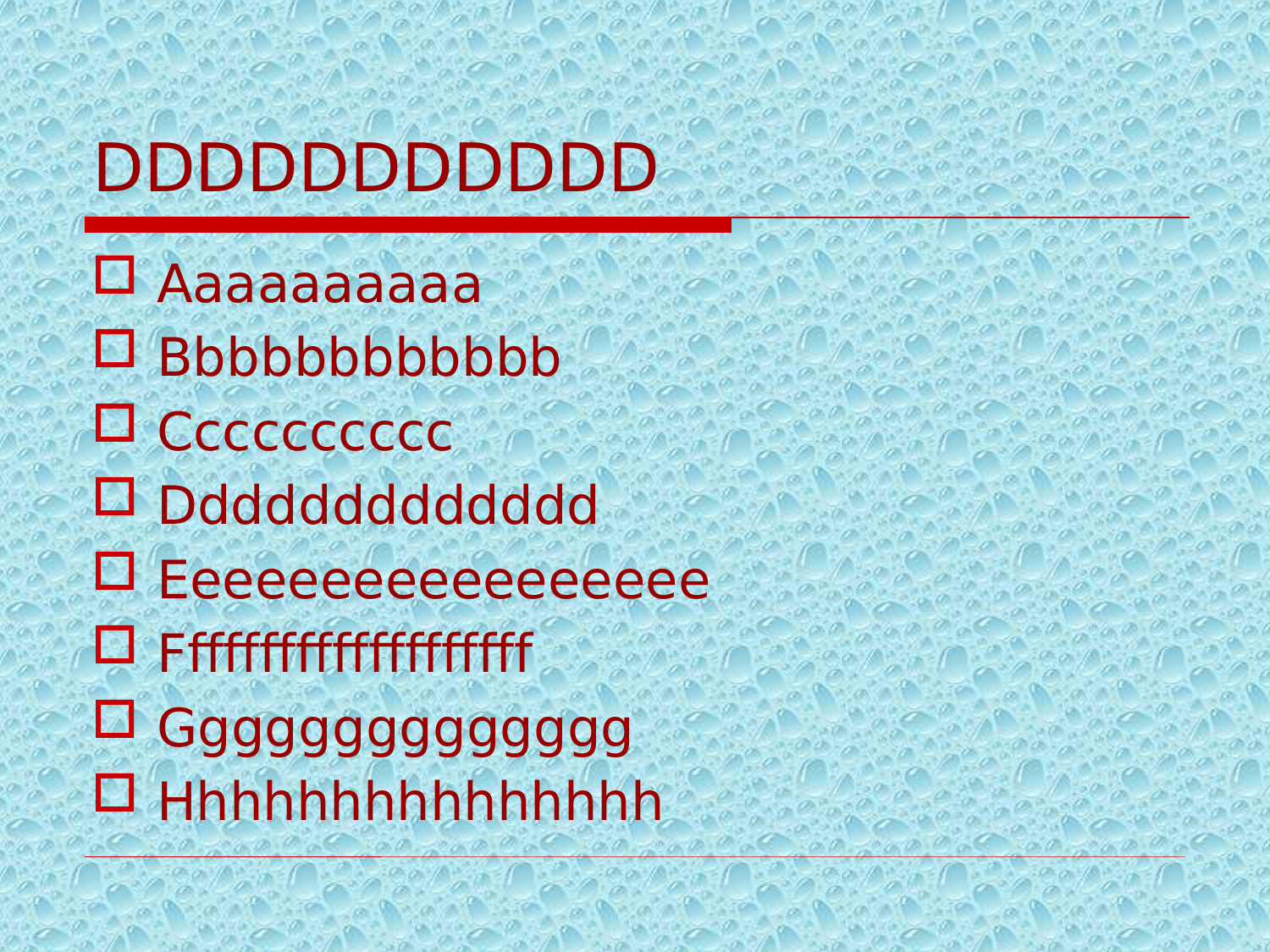

# DDDDDDDDDDD
Aaaaaaaaaa
Bbbbbbbbbbbb
Cccccccccc
Ddddddddddddd
Eeeeeeeeeeeeeeeee
Ffffffffffffffffffff
Gggggggggggggg
Hhhhhhhhhhhhhhh